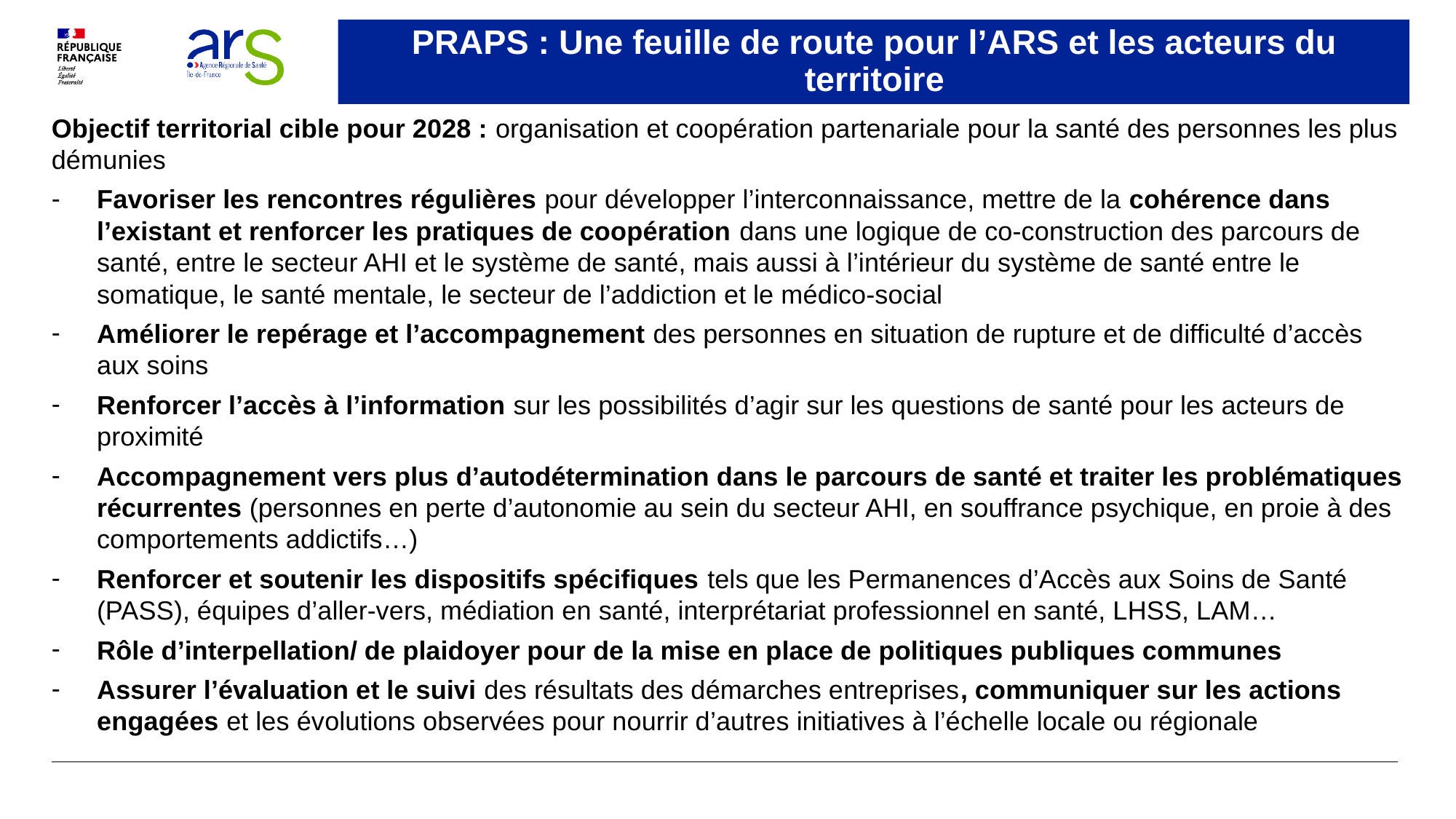

PRAPS : Une feuille de route pour l’ARS et les acteurs du territoire
Objectif territorial cible pour 2028 : organisation et coopération partenariale pour la santé des personnes les plus démunies
Favoriser les rencontres régulières pour développer l’interconnaissance, mettre de la cohérence dans l’existant et renforcer les pratiques de coopération dans une logique de co-construction des parcours de santé, entre le secteur AHI et le système de santé, mais aussi à l’intérieur du système de santé entre le somatique, le santé mentale, le secteur de l’addiction et le médico-social
Améliorer le repérage et l’accompagnement des personnes en situation de rupture et de difficulté d’accès aux soins
Renforcer l’accès à l’information sur les possibilités d’agir sur les questions de santé pour les acteurs de proximité
Accompagnement vers plus d’autodétermination dans le parcours de santé et traiter les problématiques récurrentes (personnes en perte d’autonomie au sein du secteur AHI, en souffrance psychique, en proie à des comportements addictifs…)
Renforcer et soutenir les dispositifs spécifiques tels que les Permanences d’Accès aux Soins de Santé (PASS), équipes d’aller-vers, médiation en santé, interprétariat professionnel en santé, LHSS, LAM…
Rôle d’interpellation/ de plaidoyer pour de la mise en place de politiques publiques communes
Assurer l’évaluation et le suivi des résultats des démarches entreprises, communiquer sur les actions engagées et les évolutions observées pour nourrir d’autres initiatives à l’échelle locale ou régionale